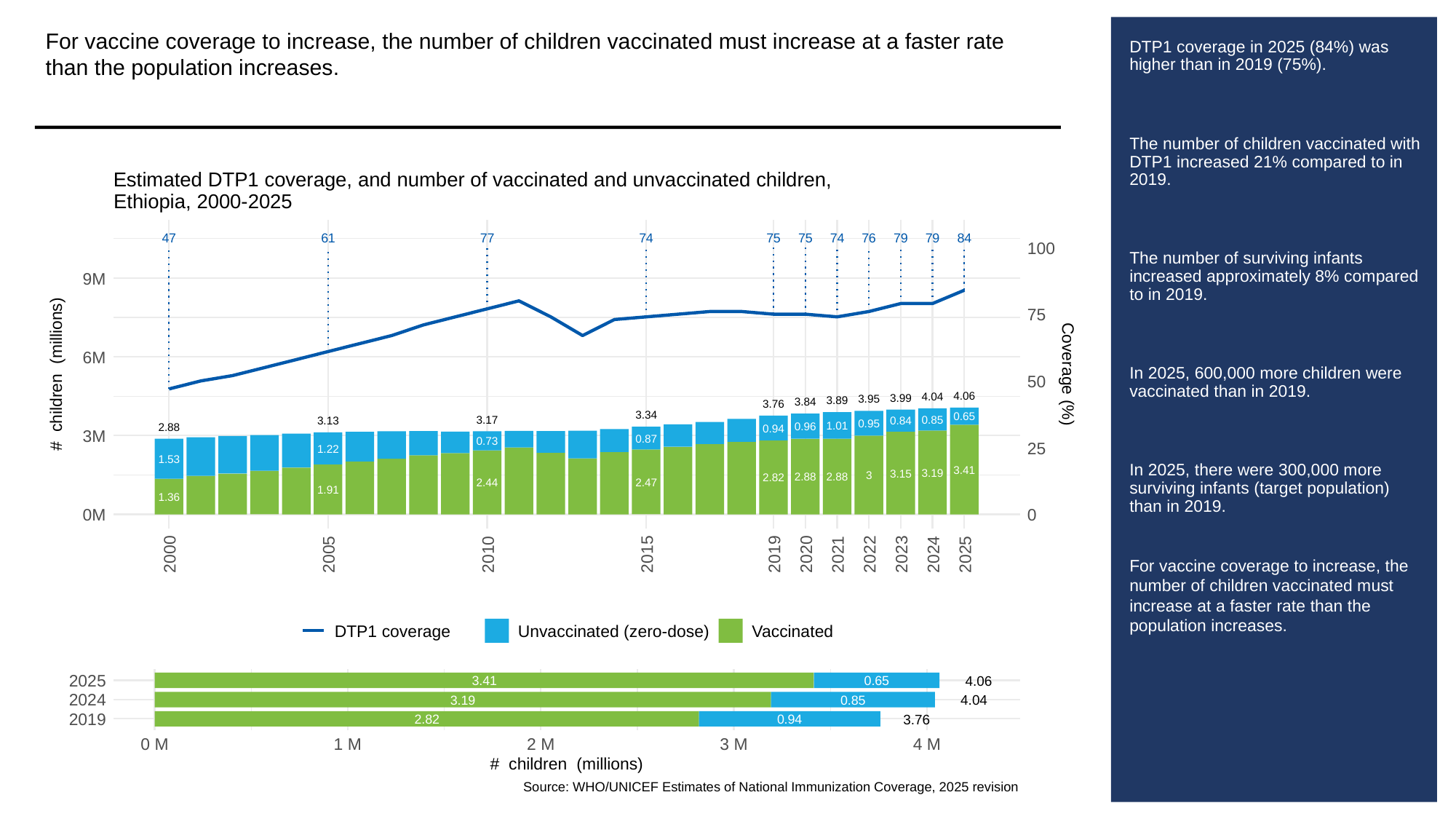

For vaccine coverage to increase, the number of children vaccinated must increase at a faster rate than the population increases.
# DTP1 coverage in 2025 (84%) was higher than in 2019 (75%).

The number of children vaccinated with DTP1 increased 21% compared to in 2019.

The number of surviving infants increased approximately 8% compared to in 2019.

In 2025, 600,000 more children were vaccinated than in 2019.

In 2025, there were 300,000 more surviving infants (target population) than in 2019.

For vaccine coverage to increase, the number of children vaccinated must increase at a faster rate than the population increases.

Estimated DTP1 coverage, and number of vaccinated and unvaccinated children,
Ethiopia, 2000-2025

47
61
77
74
75
75
74
76
79
79
84

100

9M

75

6M

#  children  (millions)
Coverage (%)
50
4.06
4.04
3.99
3.95
3.89

3.84
3.76

3.34

0.65

3.17
0.85

3.13
0.84

0.95
1.01

0.96
2.88
0.94

3M

0.87

0.73

25

1.22

1.53

3.41

3.19
3.15

3
2.88
2.88
2.82

2.47
2.44

1.91
1.36
0M
0

2000
2005
2010
2015
2019
2020
2021
2022
2023
2024
2025

DTP1 coverage
Unvaccinated (zero-dose)
Vaccinated

2025
4.06
3.41
0.65

2024
4.04
3.19
0.85

2019
3.76
2.82
0.94

0 M
1 M
2 M
3 M
4 M
#  children  (millions)
Source: WHO/UNICEF Estimates of National Immunization Coverage, 2025 revision